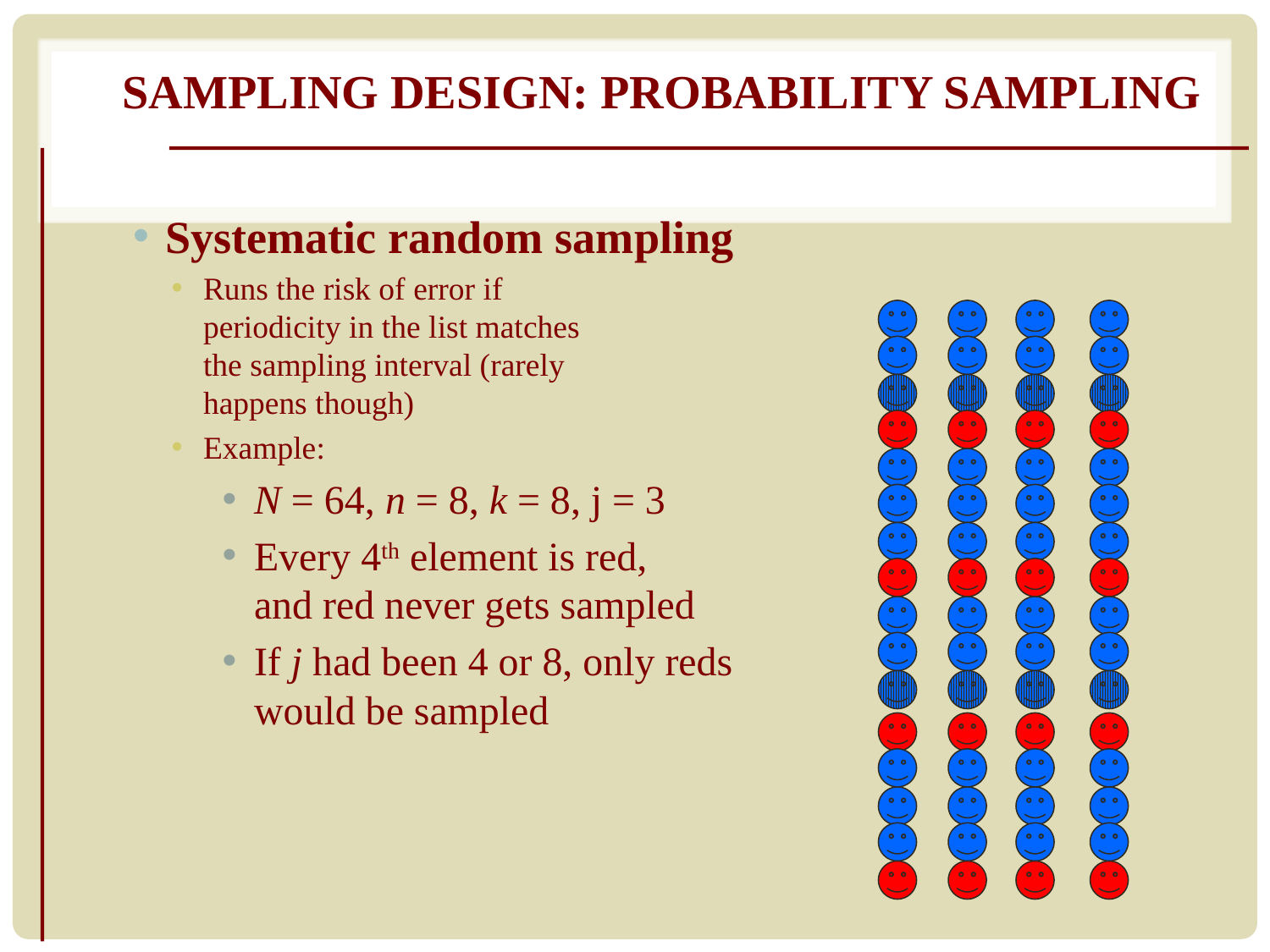

# Sampling Design: Probability Sampling

Systematic random sampling
Runs the risk of error if
periodicity in the list matches
the sampling interval (rarely
happens though)
Example:
N = 64, n = 8, k = 8, j = 3
Every 4th element is red,
and red never gets sampled
If j had been 4 or 8, only reds
would be sampled